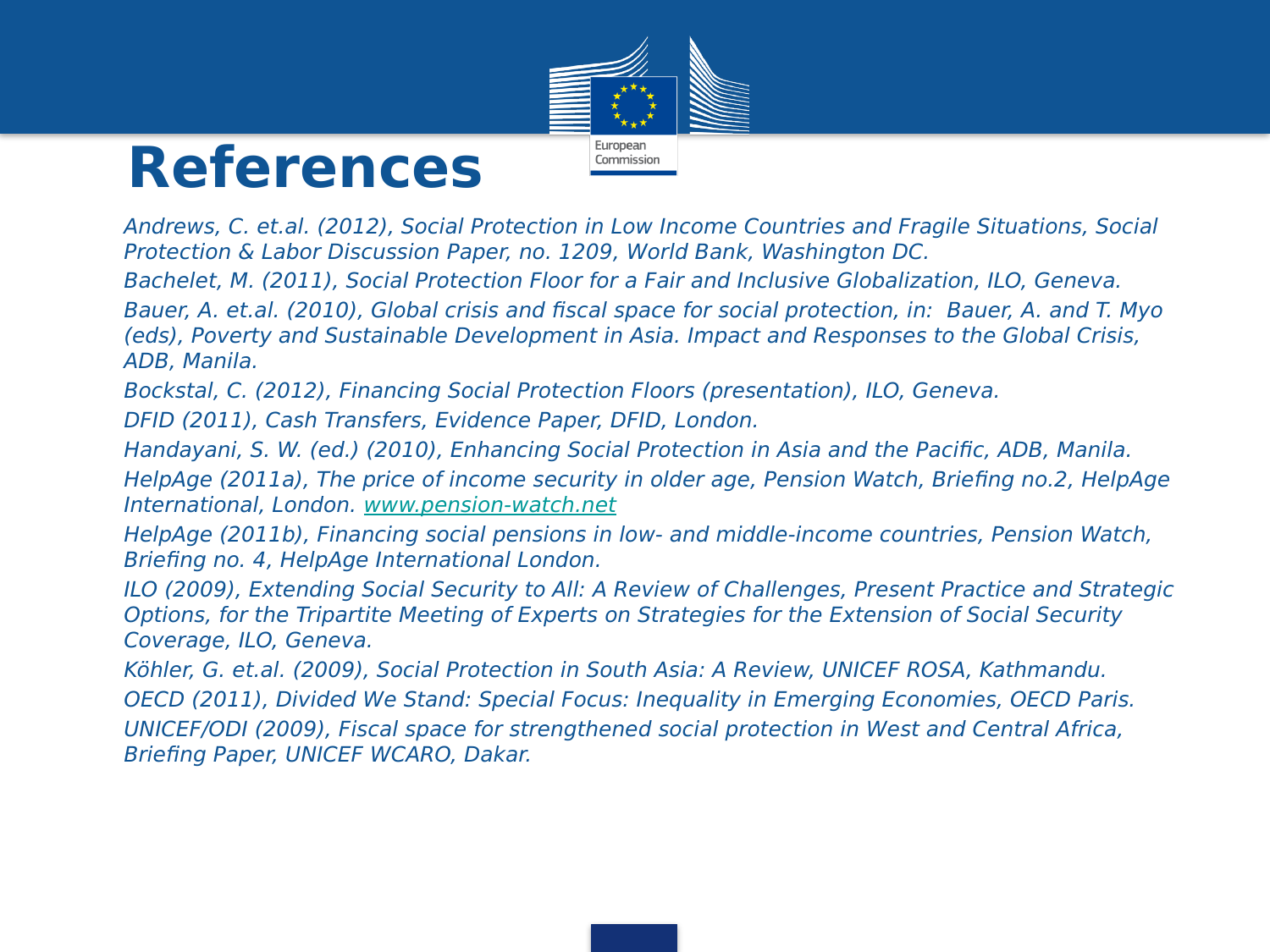

# References
Andrews, C. et.al. (2012), Social Protection in Low Income Countries and Fragile Situations, Social Protection & Labor Discussion Paper, no. 1209, World Bank, Washington DC.
Bachelet, M. (2011), Social Protection Floor for a Fair and Inclusive Globalization, ILO, Geneva.
Bauer, A. et.al. (2010), Global crisis and fiscal space for social protection, in:  Bauer, A. and T. Myo (eds), Poverty and Sustainable Development in Asia. Impact and Responses to the Global Crisis, ADB, Manila.
Bockstal, C. (2012), Financing Social Protection Floors (presentation), ILO, Geneva.
DFID (2011), Cash Transfers, Evidence Paper, DFID, London.
Handayani, S. W. (ed.) (2010), Enhancing Social Protection in Asia and the Pacific, ADB, Manila.
HelpAge (2011a), The price of income security in older age, Pension Watch, Briefing no.2, HelpAge International, London. www.pension-watch.net
HelpAge (2011b), Financing social pensions in low- and middle-income countries, Pension Watch, Briefing no. 4, HelpAge International London.
ILO (2009), Extending Social Security to All: A Review of Challenges, Present Practice and Strategic Options, for the Tripartite Meeting of Experts on Strategies for the Extension of Social Security Coverage, ILO, Geneva.
Köhler, G. et.al. (2009), Social Protection in South Asia: A Review, UNICEF ROSA, Kathmandu.
OECD (2011), Divided We Stand: Special Focus: Inequality in Emerging Economies, OECD Paris.
UNICEF/ODI (2009), Fiscal space for strengthened social protection in West and Central Africa, Briefing Paper, UNICEF WCARO, Dakar.